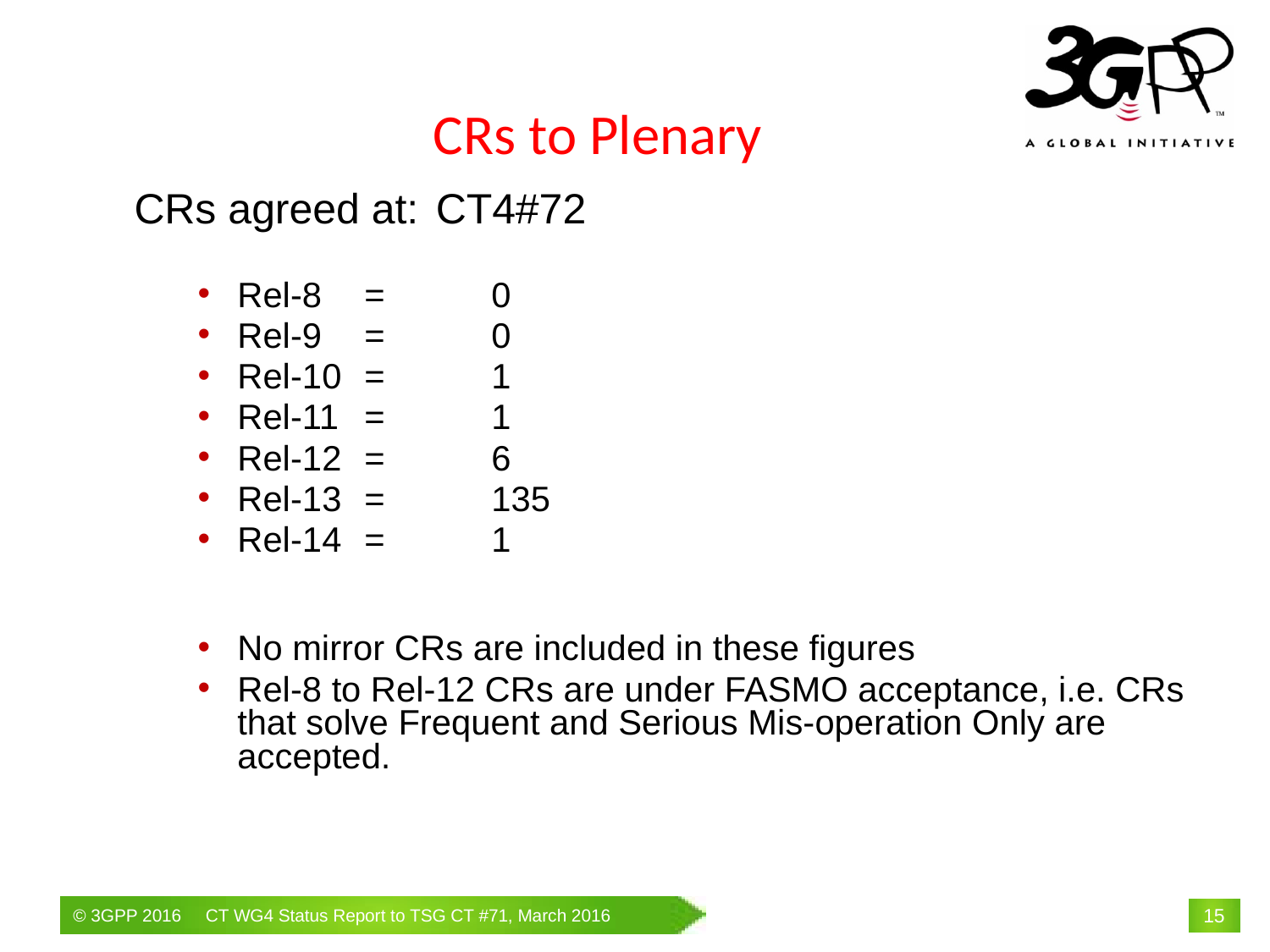

# CRs to Plenary
CRs agreed at:	CT4#72

Rel-8	=	0
Rel-9	=	0
Rel-10	=	1
Rel-11	=	1
Rel-12	=	6
Rel-13	=	135
Rel-14	=	1

No mirror CRs are included in these figures
Rel-8 to Rel-12 CRs are under FASMO acceptance, i.e. CRs that solve Frequent and Serious Mis-operation Only are accepted.